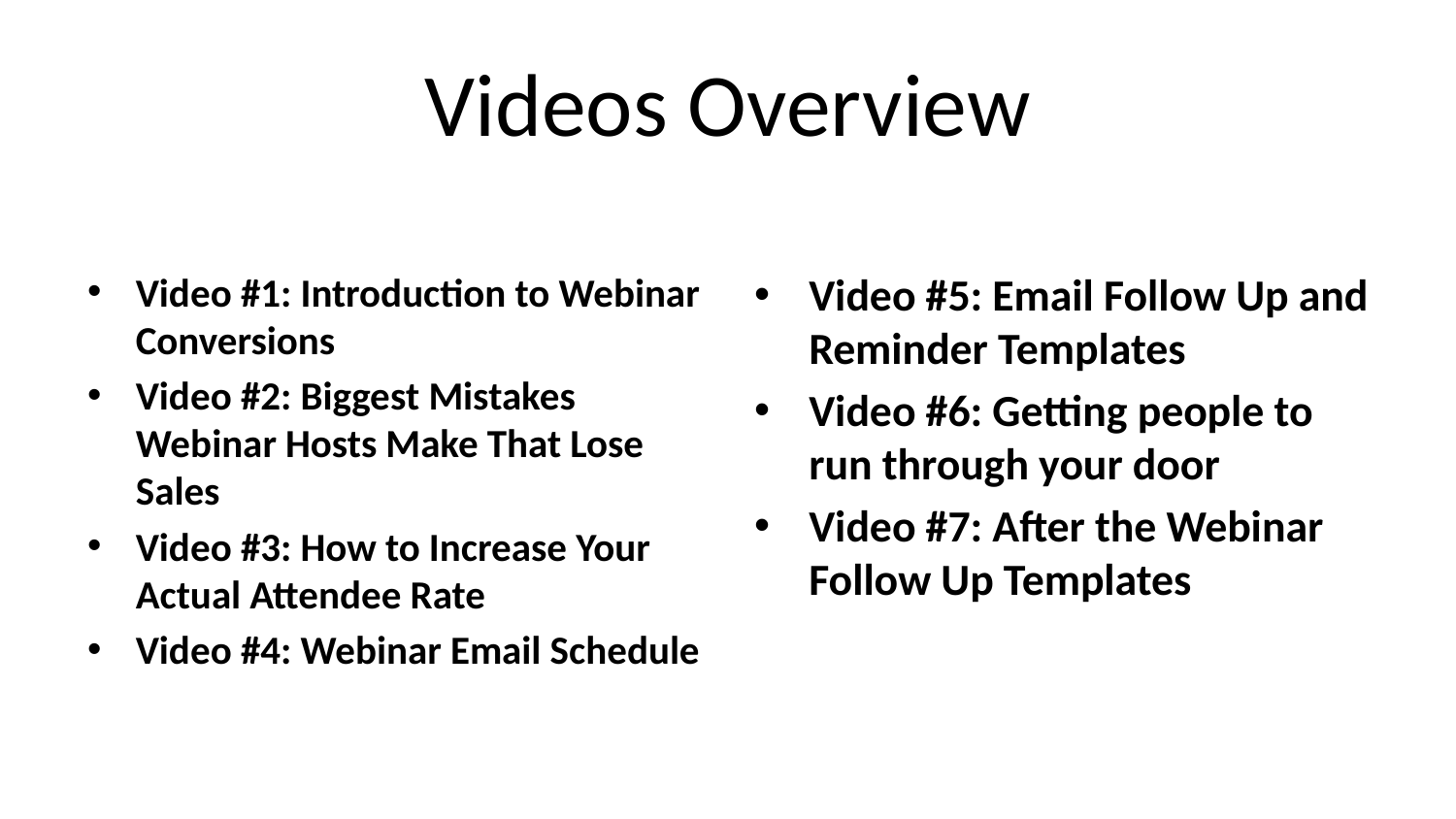

# Videos Overview

Video #1: Introduction to Webinar Conversions
Video #2: Biggest Mistakes Webinar Hosts Make That Lose Sales
Video #3: How to Increase Your Actual Attendee Rate
Video #4: Webinar Email Schedule
Video #5: Email Follow Up and Reminder Templates
Video #6: Getting people to run through your door
Video #7: After the Webinar Follow Up Templates